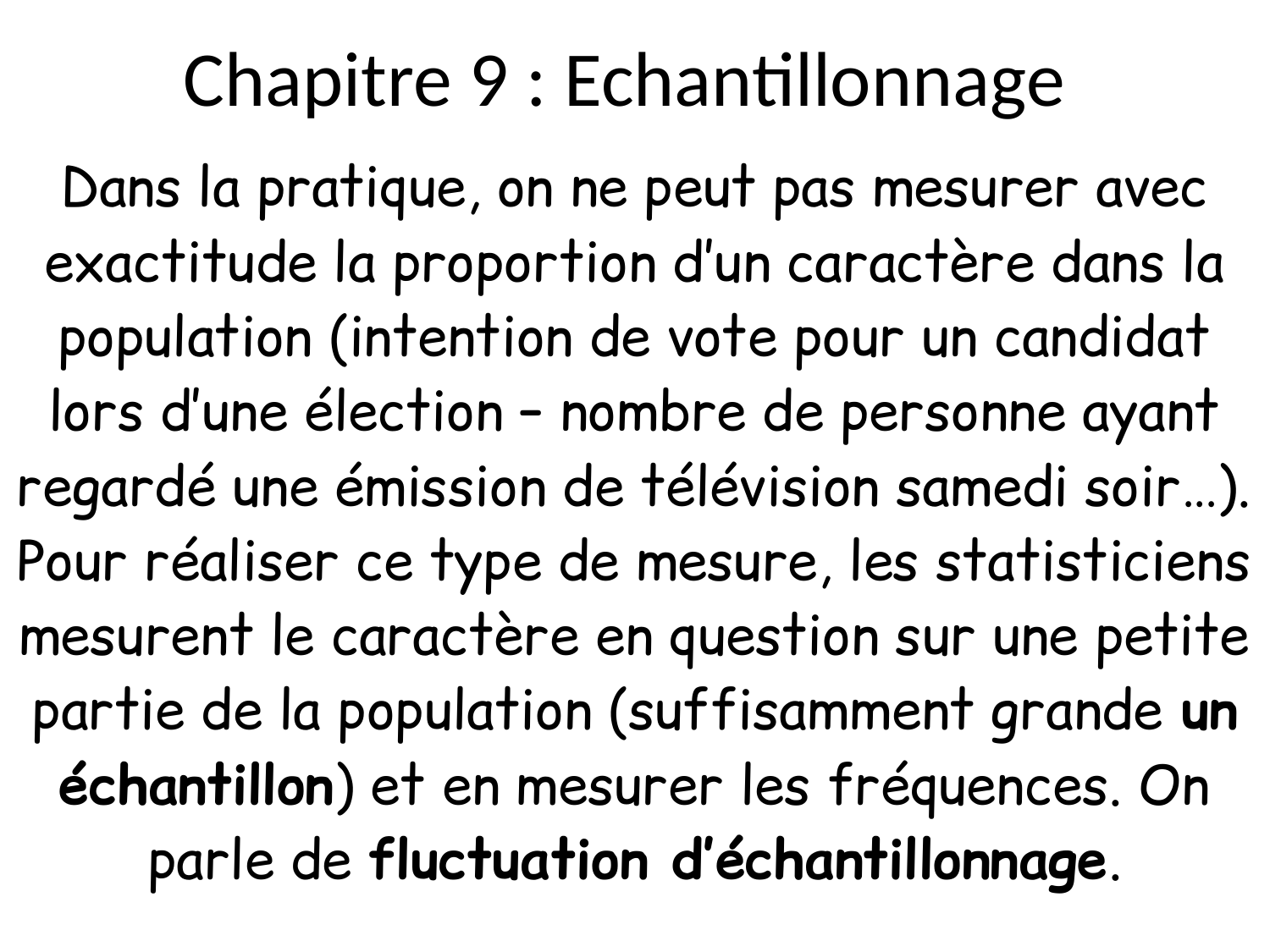

# Chapitre 9 : Echantillonnage
Dans la pratique, on ne peut pas mesurer avec exactitude la proportion d’un caractère dans la population (intention de vote pour un candidat lors d’une élection – nombre de personne ayant regardé une émission de télévision samedi soir…). Pour réaliser ce type de mesure, les statisticiens mesurent le caractère en question sur une petite partie de la population (suffisamment grande un échantillon) et en mesurer les fréquences. On parle de fluctuation d’échantillonnage.